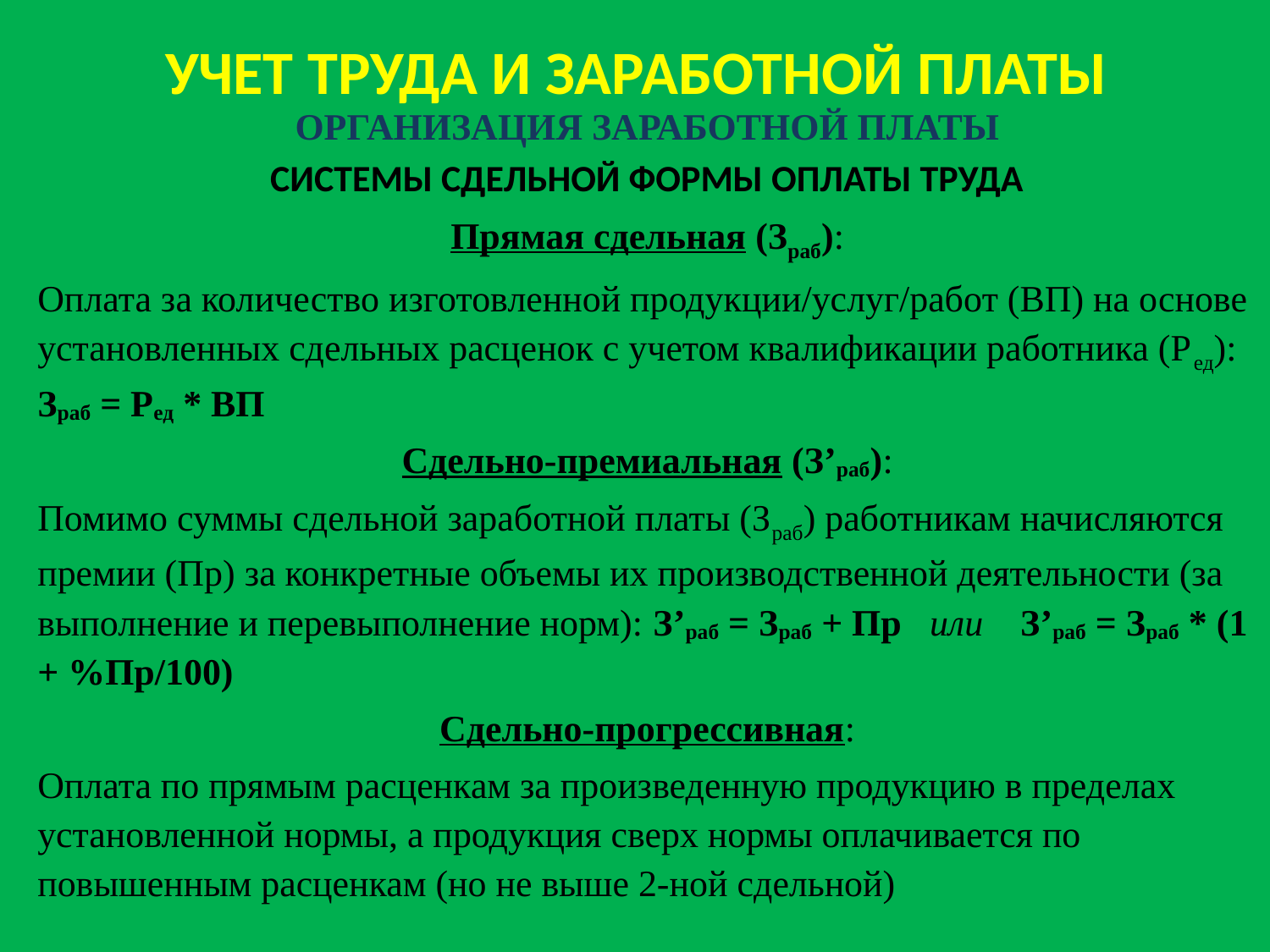

# УЧЕТ ТРУДА И ЗАРАБОТНОЙ ПЛАТЫ
ОРГАНИЗАЦИЯ ЗАРАБОТНОЙ ПЛАТЫ
СИСТЕМЫ СДЕЛЬНОЙ ФОРМЫ ОПЛАТЫ ТРУДА
Прямая сдельная (Зраб):
Оплата за количество изготовленной продукции/услуг/работ (ВП) на основе установленных сдельных расценок с учетом квалификации работника (Ред):   Зраб = Ред * ВП
Сдельно-премиальная (З’раб):
Помимо суммы сдельной заработной платы (Зраб) работникам начисляются премии (Пр) за конкретные объемы их производственной деятельности (за выполнение и перевыполнение норм): З’раб = Зраб + Пр   или    З’раб = Зраб * (1 + %Пр/100)
Сдельно-прогрессивная:
Оплата по прямым расценкам за произведенную продукцию в пределах установленной нормы, а продукция сверх нормы оплачивается по повышенным расценкам (но не выше 2-ной сдельной)